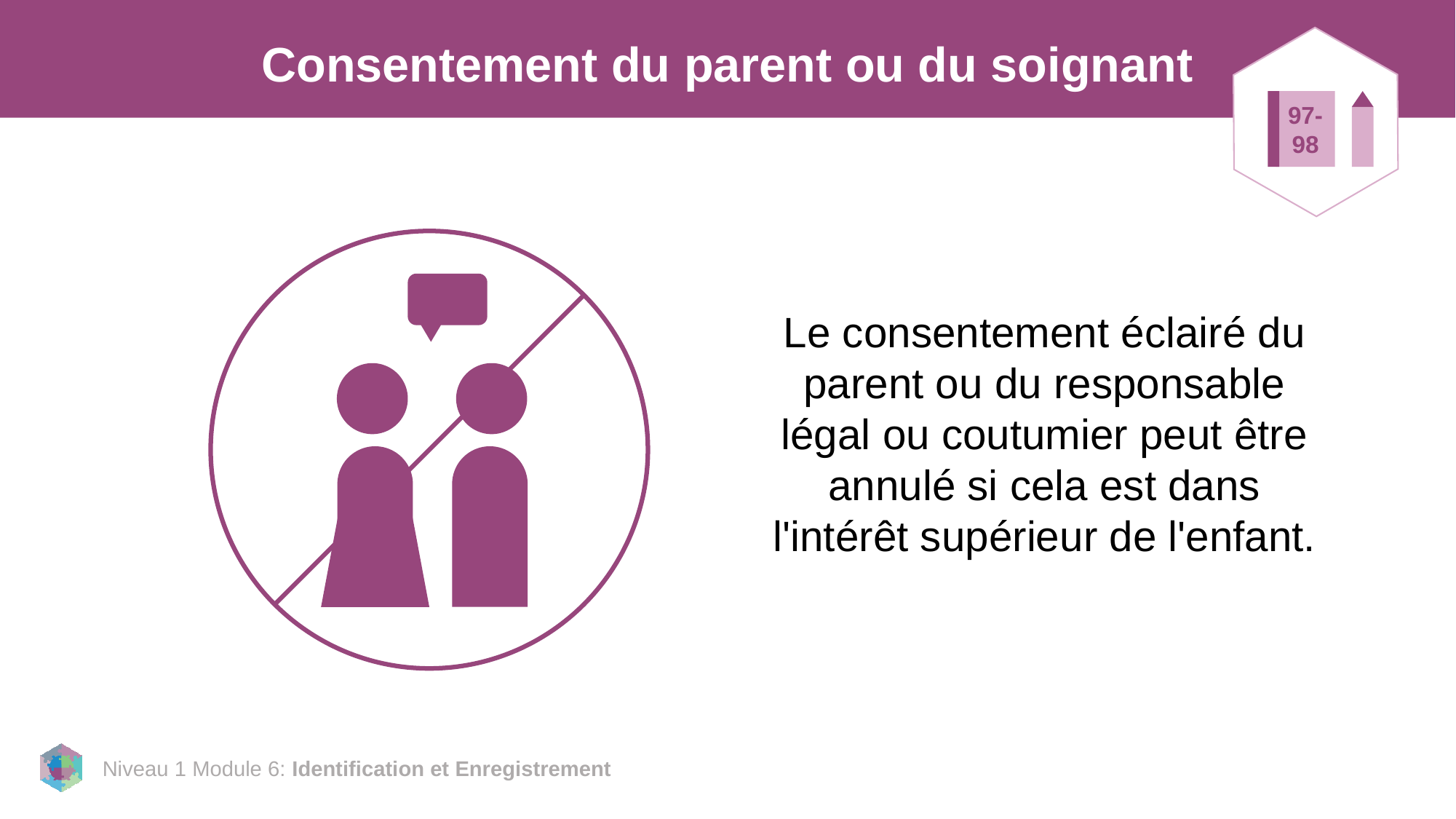

97-98

# Consentement du parent ou du soignant

Le consentement éclairé du parent ou du responsable légal ou coutumier peut être annulé si cela est dans l'intérêt supérieur de l'enfant.